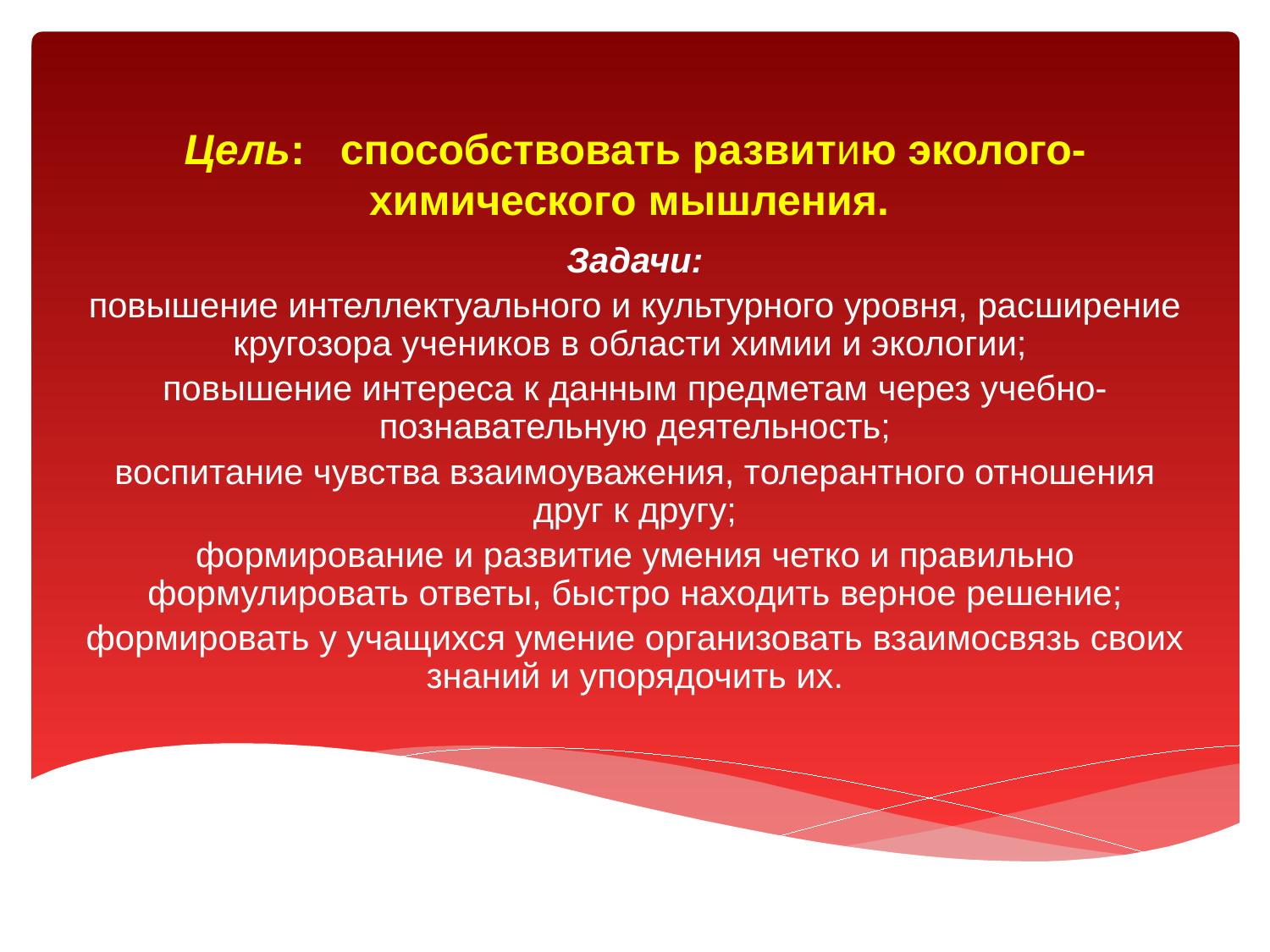

#
Цель:   способствовать развитию эколого-химического мышления.
Задачи:
повышение интеллектуального и культурного уровня, расширение кругозора учеников в области химии и экологии;
повышение интереса к данным предметам через учебно-познавательную деятельность;
воспитание чувства взаимоуважения, толерантного отношения друг к другу;
формирование и развитие умения четко и правильно формулировать ответы, быстро находить верное решение;
формировать у учащихся умение организовать взаимосвязь своих знаний и упорядочить их.